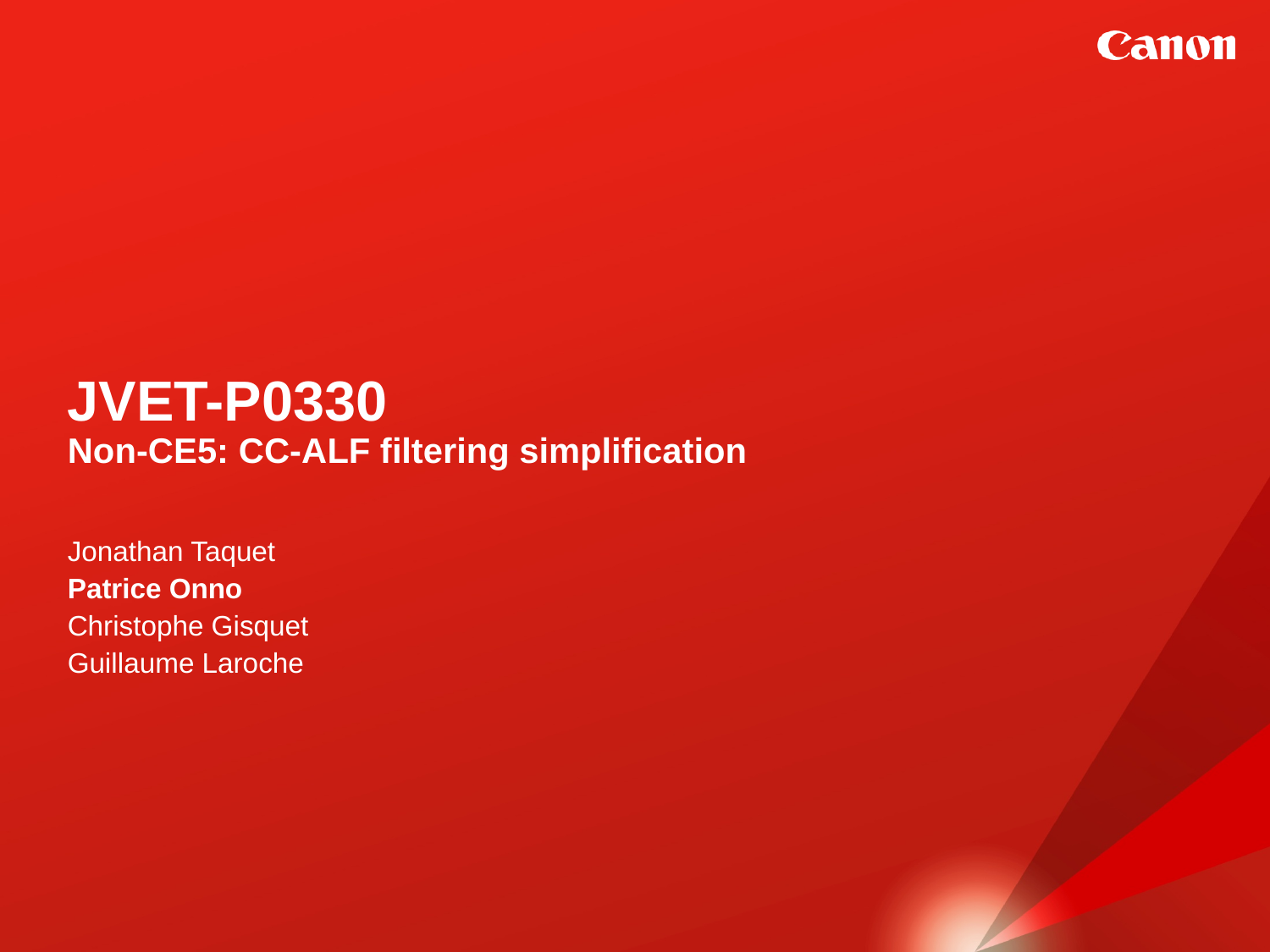

# JVET-P0330 Non-CE5: CC-ALF filtering simplification
Jonathan Taquet
Patrice Onno
Christophe Gisquet
Guillaume Laroche